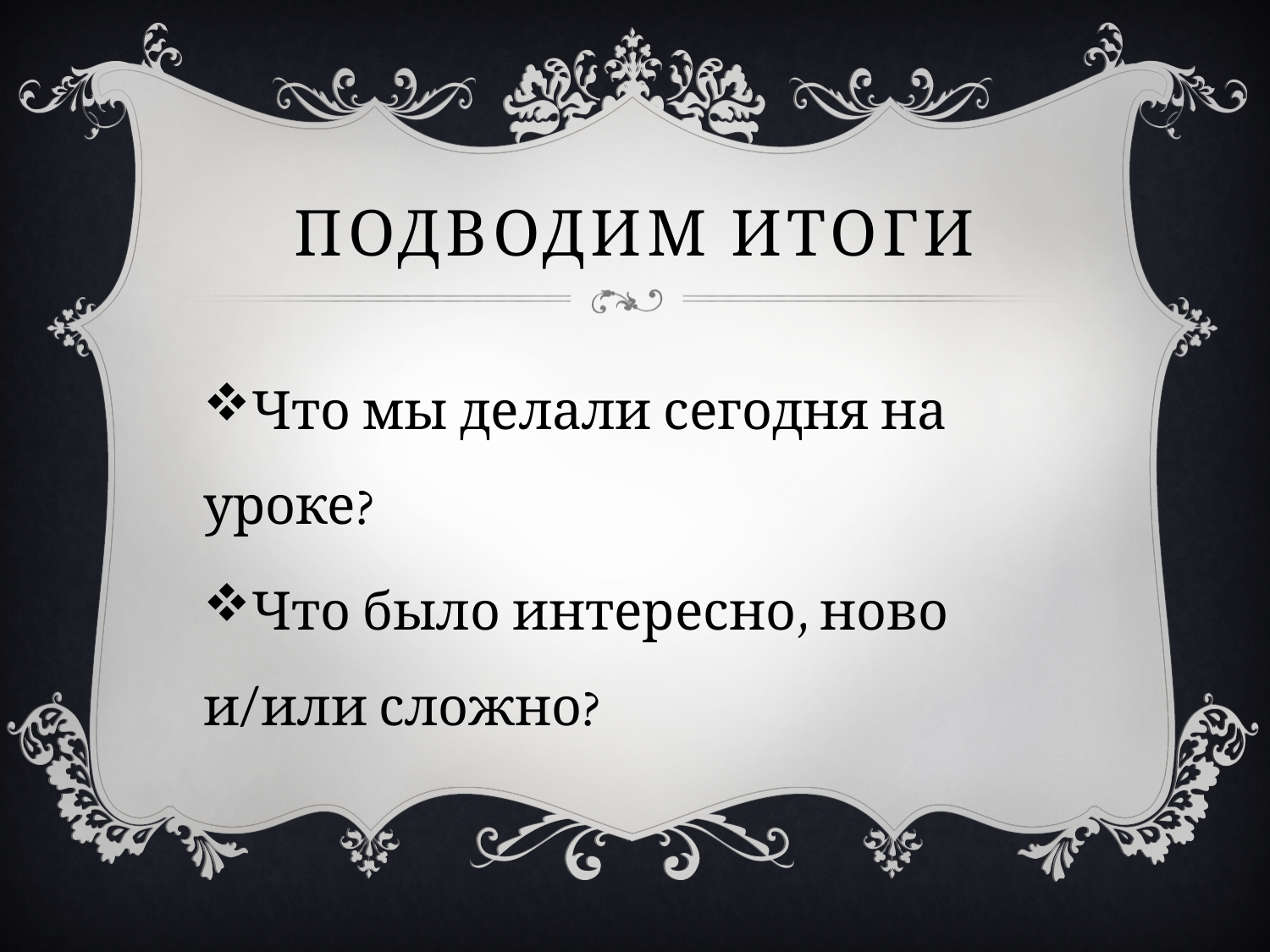

# пОдводим итоги
Что мы делали сегодня на уроке?
Что было интересно, ново и/или сложно?